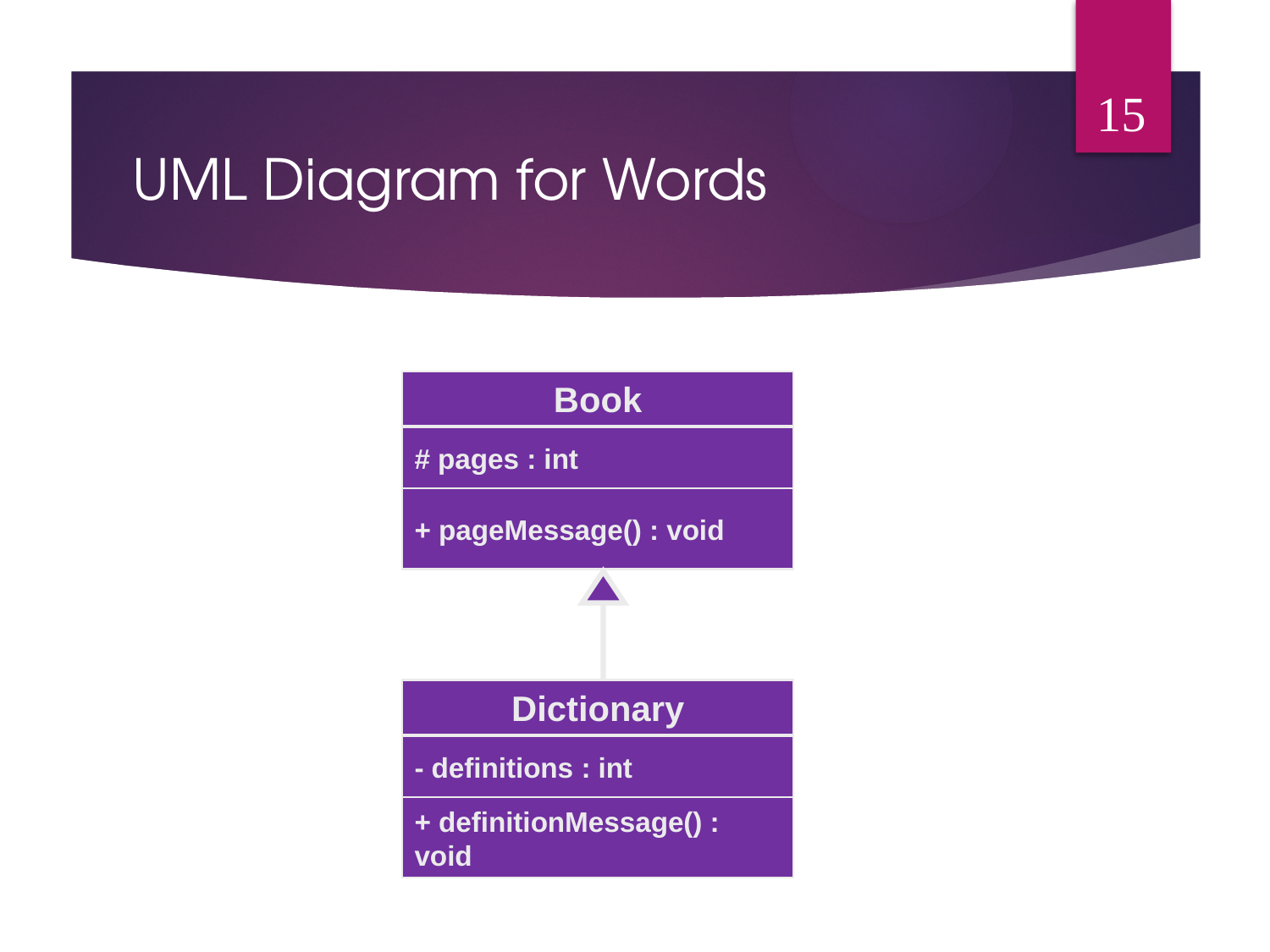

15
# UML Diagram for Words
Book
# pages : int
+ pageMessage() : void

Dictionary
- definitions : int
+ definitionMessage() : void